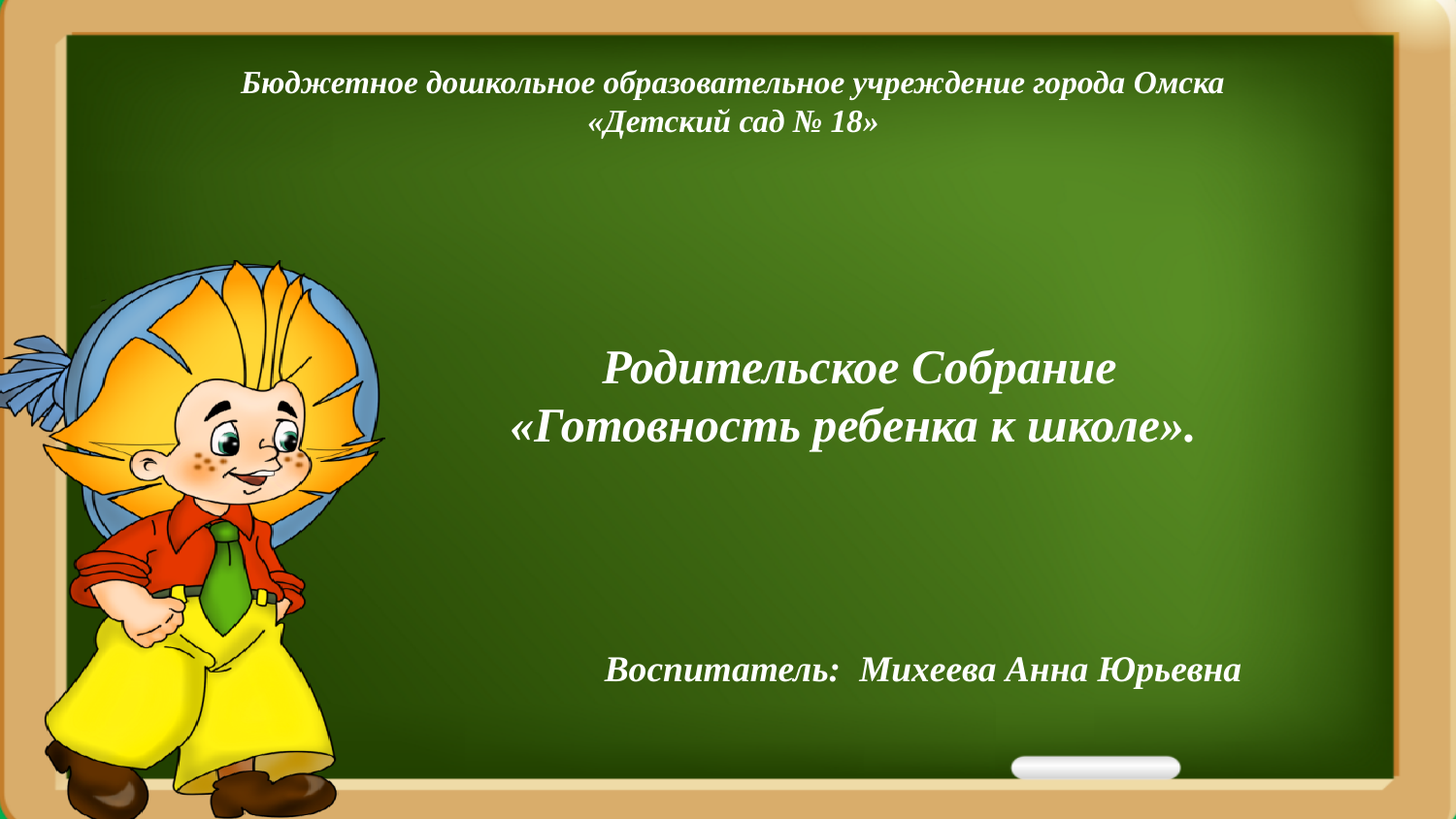

Бюджетное дошкольное образовательное учреждение города Омска
«Детский сад № 18»
Родительское Собрание
«Готовность ребенка к школе».

Воспитатель:  Михеева Анна Юрьевна